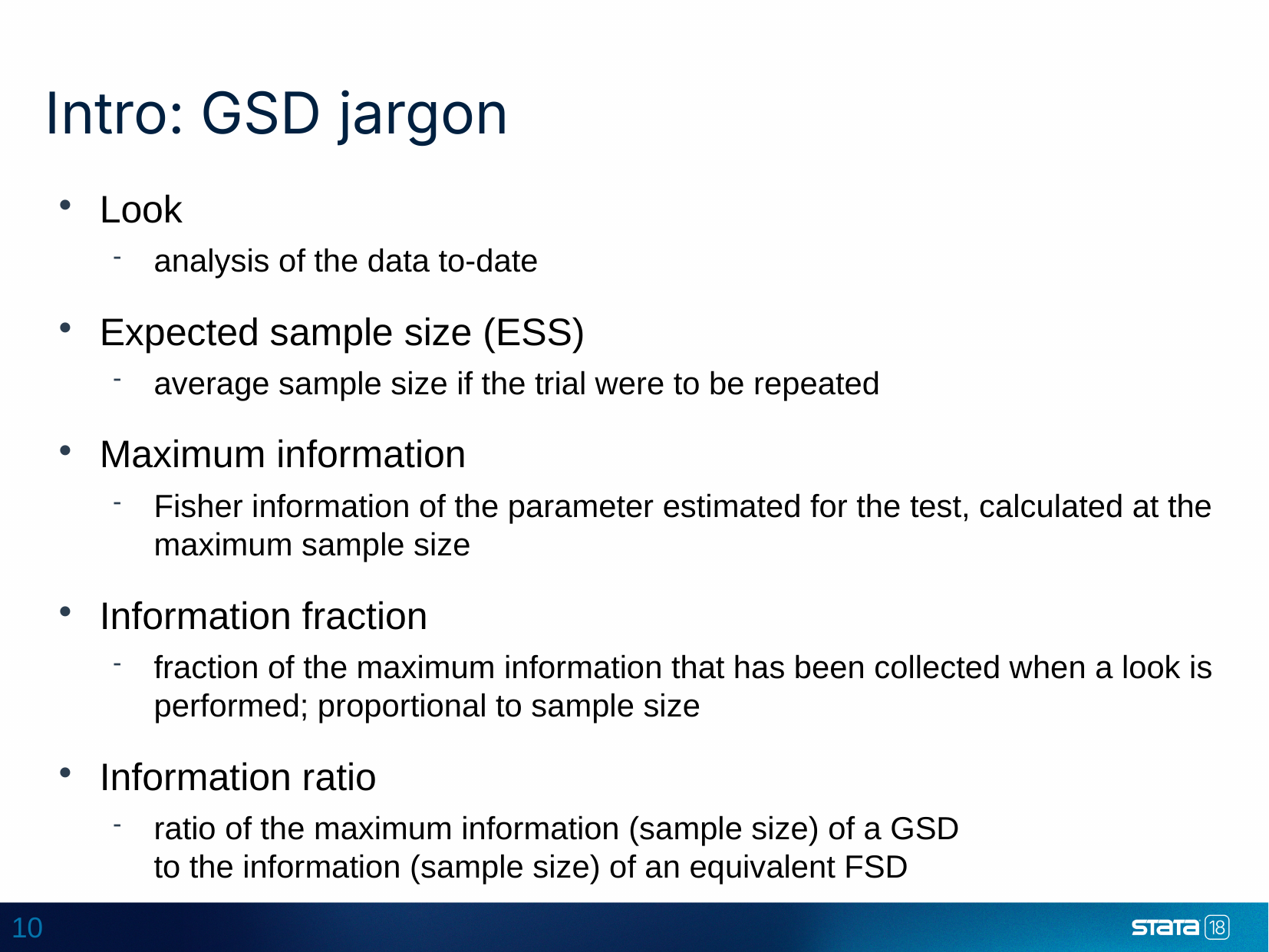

Intro: GSD jargon
Look
analysis of the data to-date
Expected sample size (ESS)
average sample size if the trial were to be repeated
Maximum information
Fisher information of the parameter estimated for the test, calculated at the maximum sample size
Information fraction
fraction of the maximum information that has been collected when a look is performed; proportional to sample size
Information ratio
ratio of the maximum information (sample size) of a GSD
to the information (sample size) of an equivalent FSD
10